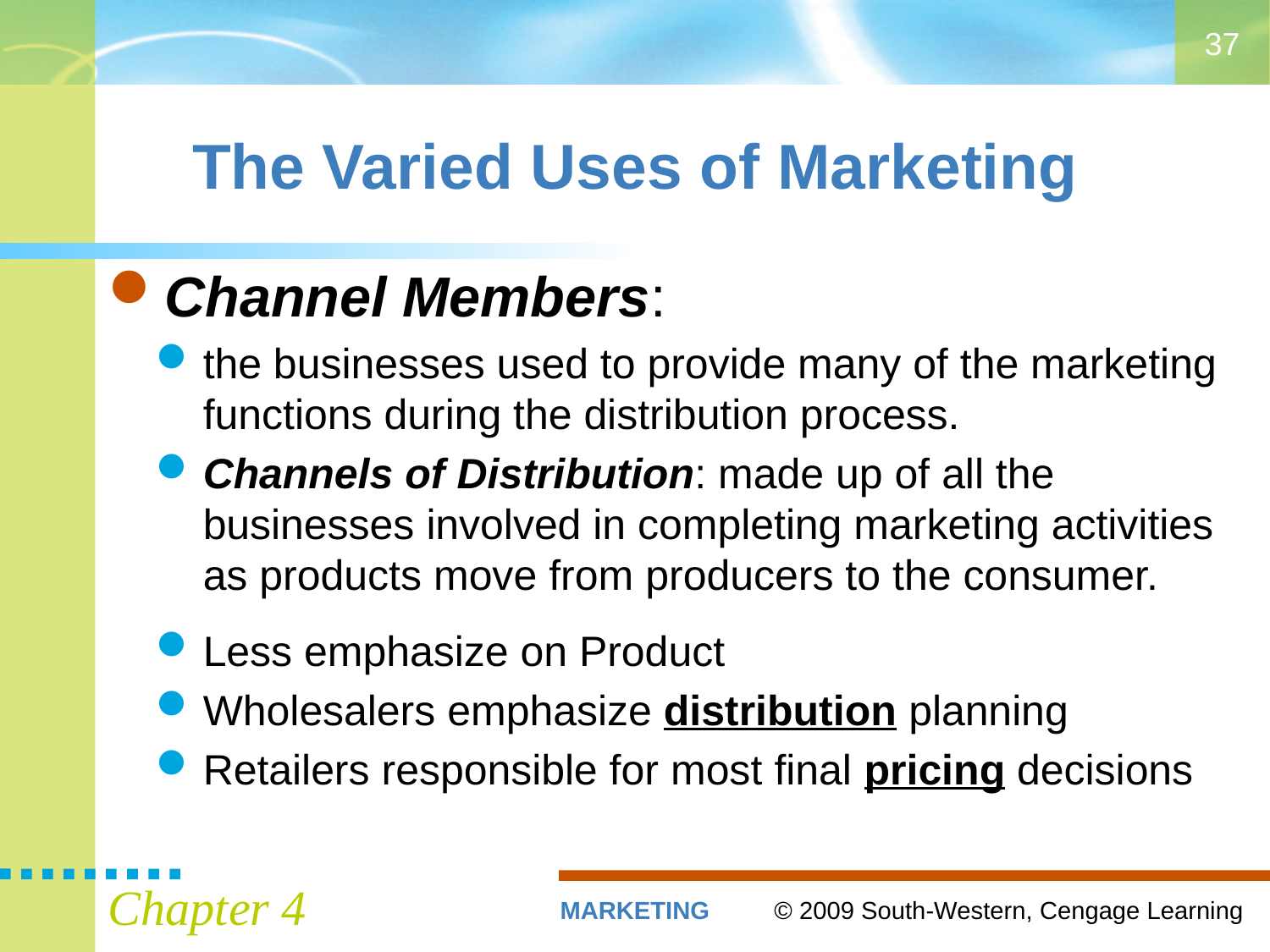

37
# The Varied Uses of Marketing
Channel Members:
the businesses used to provide many of the marketing functions during the distribution process.
Channels of Distribution: made up of all the businesses involved in completing marketing activities as products move from producers to the consumer.
Less emphasize on Product
Wholesalers emphasize distribution planning
Retailers responsible for most final pricing decisions
Chapter 4